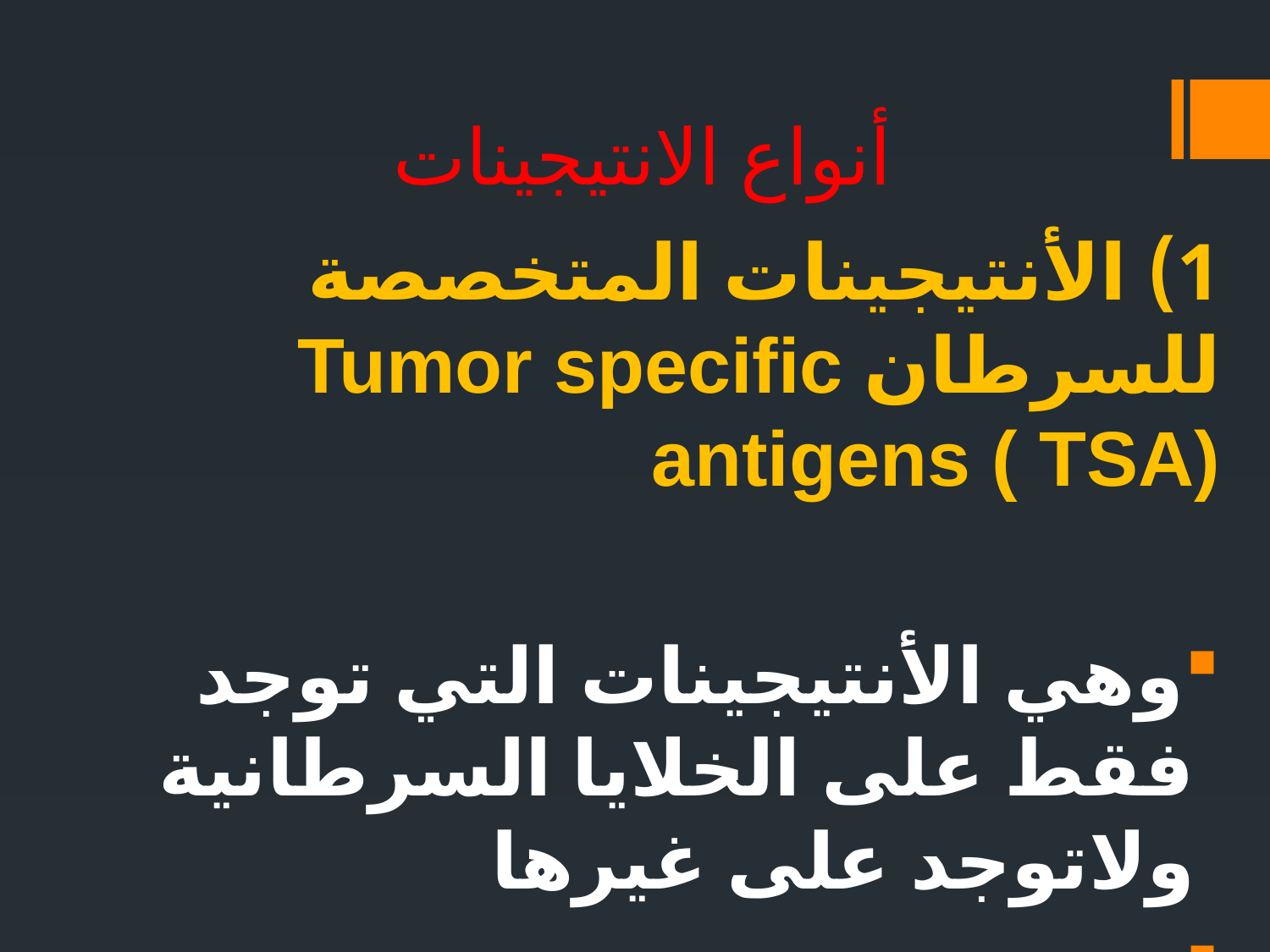

# أنواع الانتيجينات
1) الأنتيجينات المتخصصة للسرطان Tumor specific antigens ( TSA)

وهي الأنتيجينات التي توجد فقط على الخلايا السرطانية ولاتوجد على غيرها